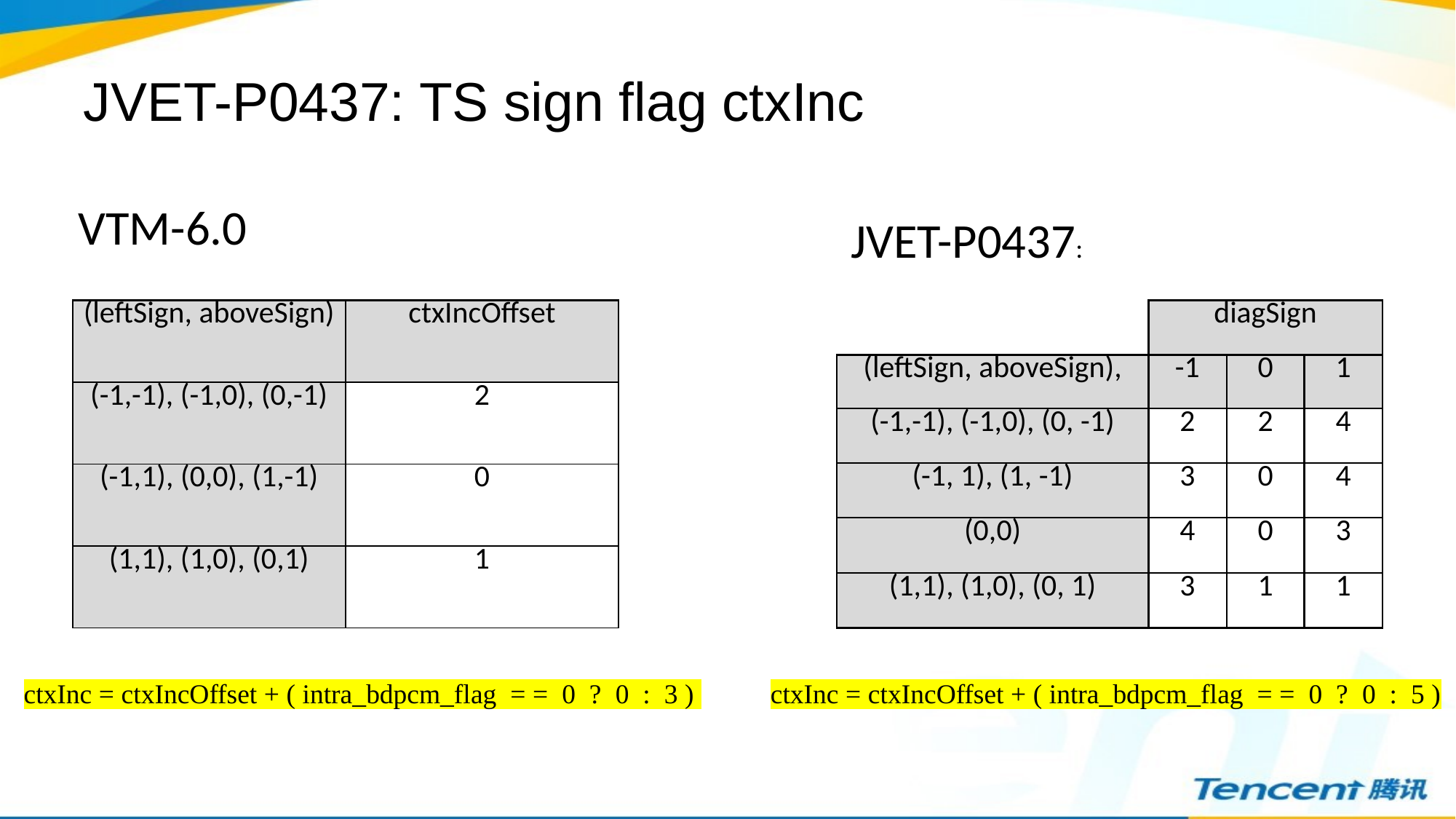

# JVET-P0437: TS sign flag ctxInc
VTM-6.0
JVET-P0437:
| (leftSign, aboveSign) | ctxIncOffset |
| --- | --- |
| (-1,-1), (-1,0), (0,-1) | 2 |
| (-1,1), (0,0), (1,-1) | 0 |
| (1,1), (1,0), (0,1) | 1 |
|  | diagSign |  |  |
| --- | --- | --- | --- |
| (leftSign, aboveSign), | -1 | 0 | 1 |
| (-1,-1), (-1,0), (0, -1) | 2 | 2 | 4 |
| (-1, 1), (1, -1) | 3 | 0 | 4 |
| (0,0) | 4 | 0 | 3 |
| (1,1), (1,0), (0, 1) | 3 | 1 | 1 |
ctxInc = ctxIncOffset + ( intra_bdpcm_flag  = =  0  ?  0  :  3 )
ctxInc = ctxIncOffset + ( intra_bdpcm_flag  = =  0  ?  0  :  5 )